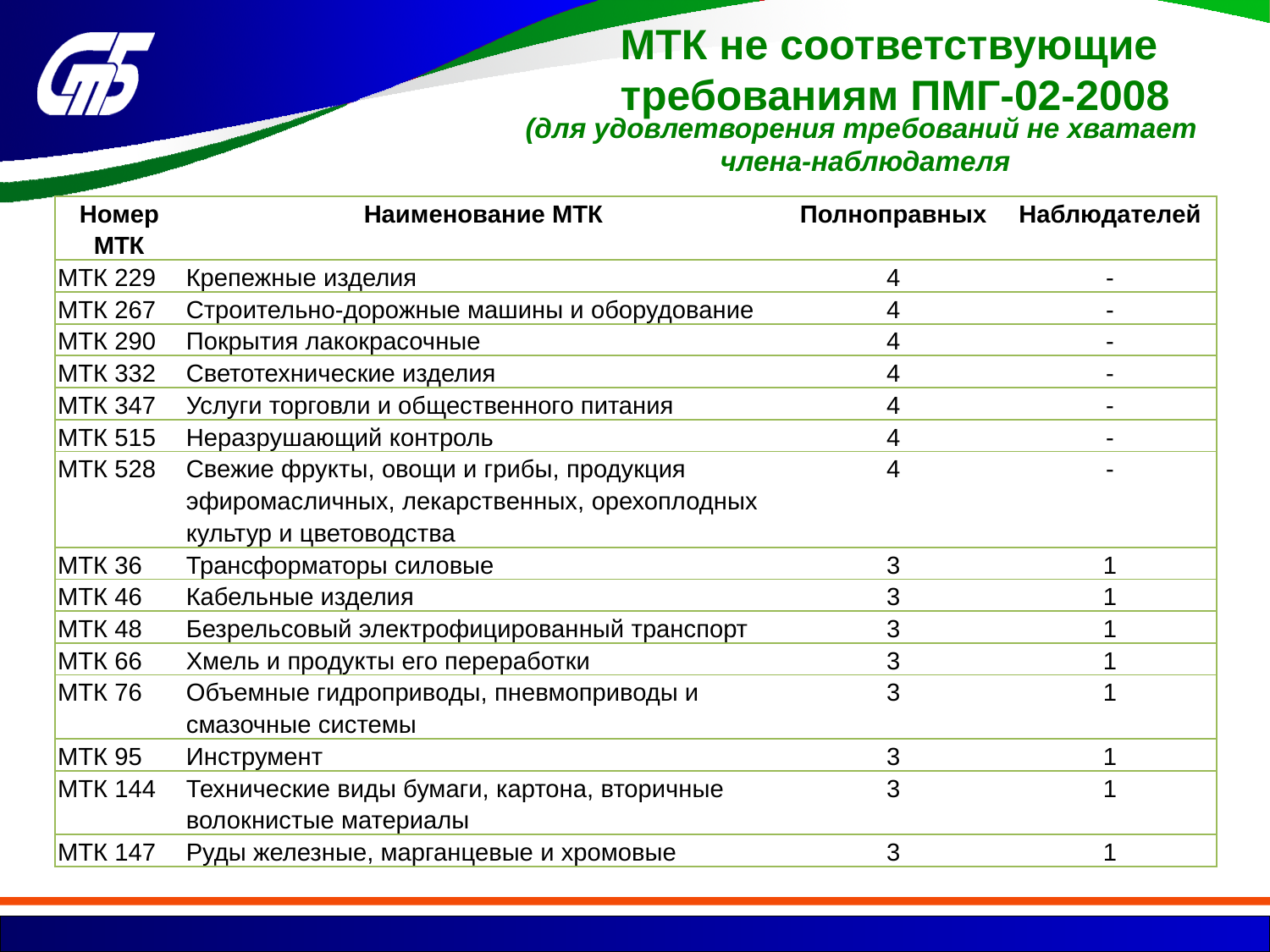

МТК не соответствующие
требованиям ПМГ-02-2008
(для удовлетворения требований не хватает
члена-наблюдателя
| Номер МТК | Наименование МТК | Полноправных | Наблюдателей |
| --- | --- | --- | --- |
| МТК 229 | Крепежные изделия | 4 | - |
| МТК 267 | Строительно-дорожные машины и оборудование | 4 | - |
| МТК 290 | Покрытия лакокрасочные | 4 | - |
| МТК 332 | Светотехнические изделия | 4 | - |
| МТК 347 | Услуги торговли и общественного питания | 4 | - |
| МТК 515 | Неразрушающий контроль | 4 | - |
| МТК 528 | Свежие фрукты, овощи и грибы, продукция эфиромасличных, лекарственных, орехоплодных культур и цветоводства | 4 | - |
| МТК 36 | Трансформаторы силовые | 3 | 1 |
| МТК 46 | Кабельные изделия | 3 | 1 |
| МТК 48 | Безрельсовый электрофицированный транспорт | 3 | 1 |
| МТК 66 | Хмель и продукты его переработки | 3 | 1 |
| МТК 76 | Объемные гидроприводы, пневмоприводы и смазочные системы | 3 | 1 |
| МТК 95 | Инструмент | 3 | 1 |
| МТК 144 | Технические виды бумаги, картона, вторичные волокнистые материалы | 3 | 1 |
| МТК 147 | Руды железные, марганцевые и хромовые | 3 | 1 |